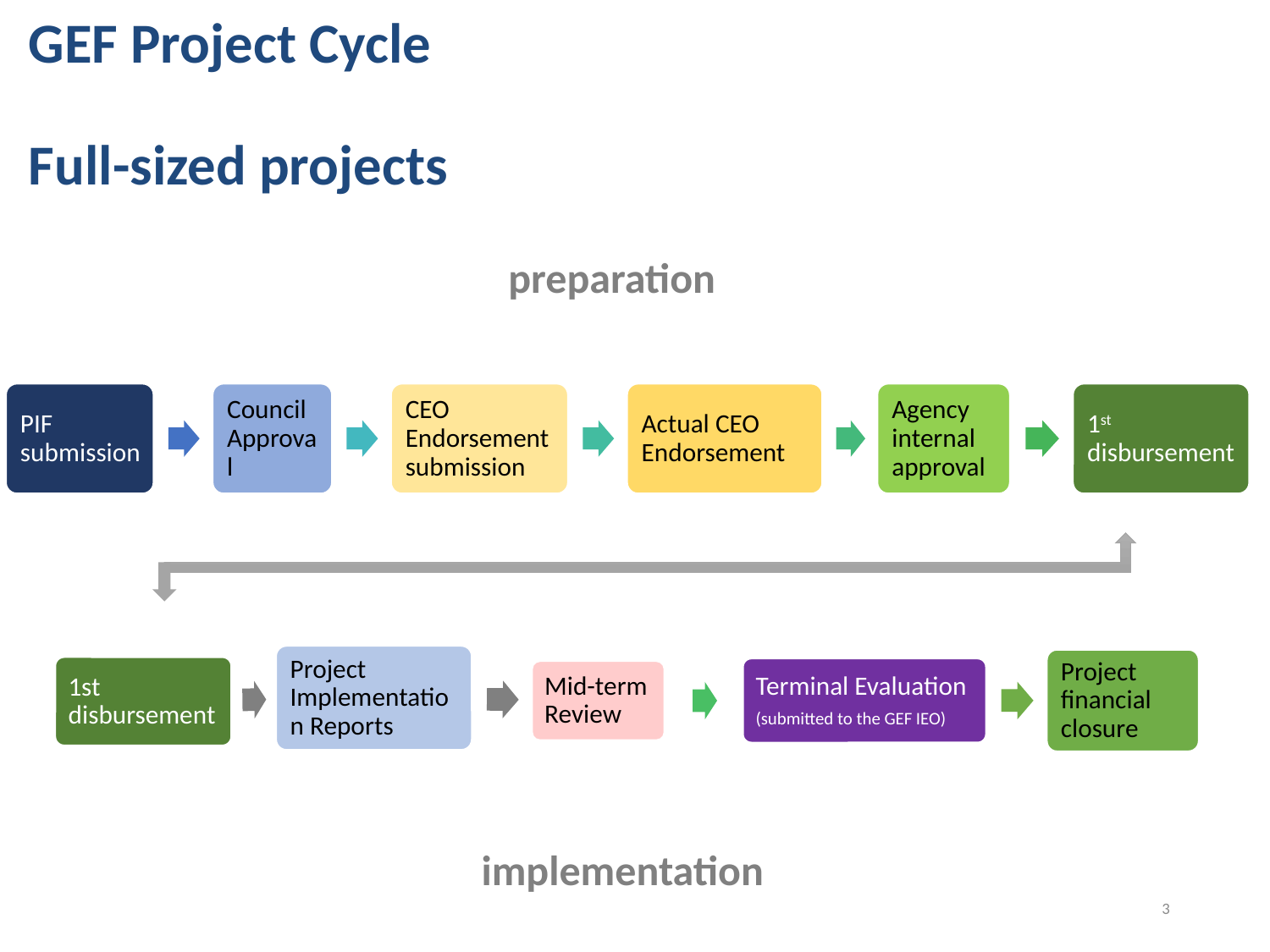

# GEF Project Cycle Full-sized projects
preparation
PIF submission

Council Approval

CEO Endorsement submission

Actual CEO Endorsement

Agency internal approval

1st disbursement

1st disbursement

Project Implementation Reports

Mid-term Review

Terminal Evaluation
(submitted to the GEF IEO)

Project financial closure
implementation
3